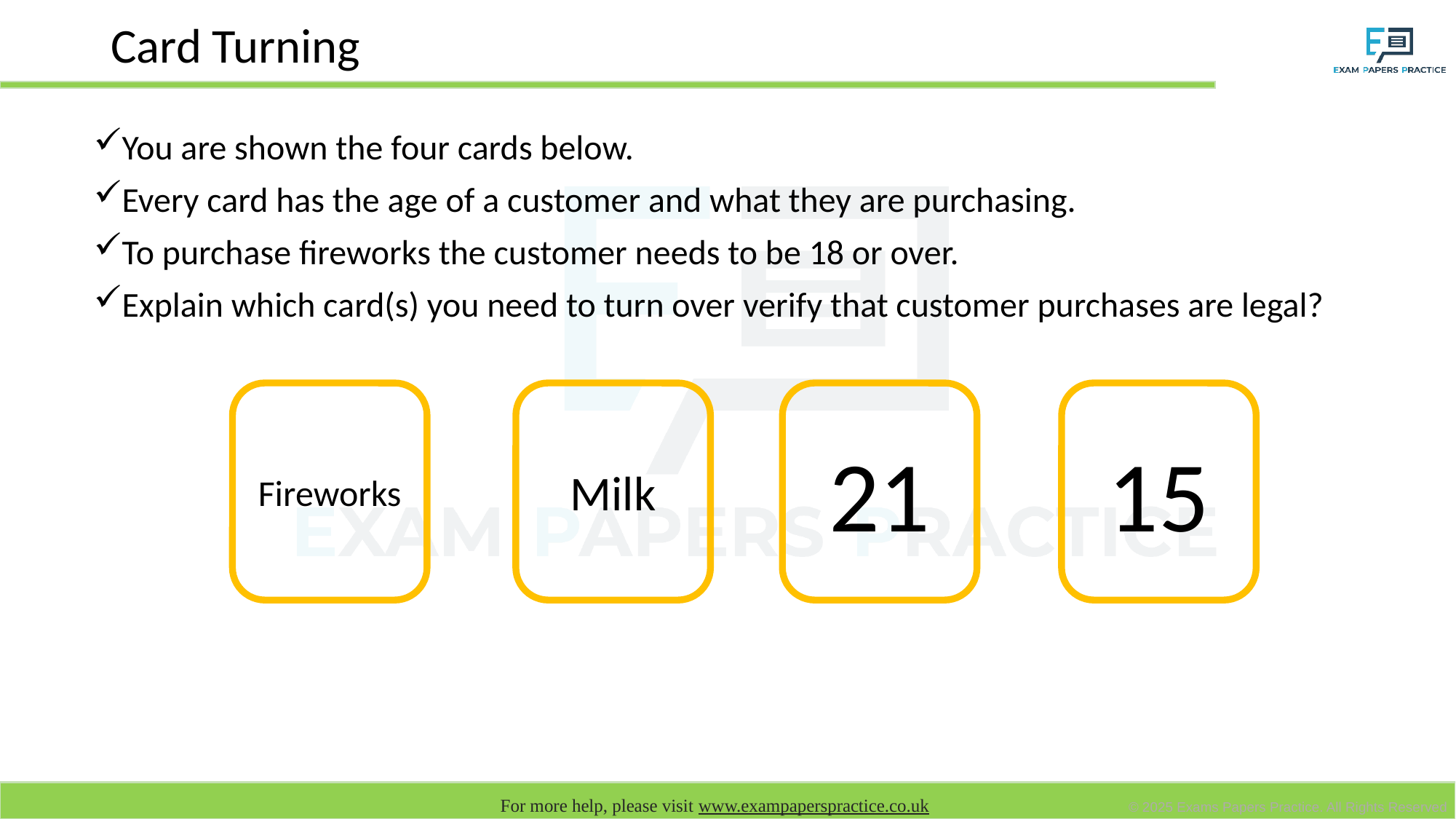

# Card Turning
You are shown the four cards below.
Every card has the age of a customer and what they are purchasing.
To purchase fireworks the customer needs to be 18 or over.
Explain which card(s) you need to turn over verify that customer purchases are legal?

Fireworks
Milk
21
15